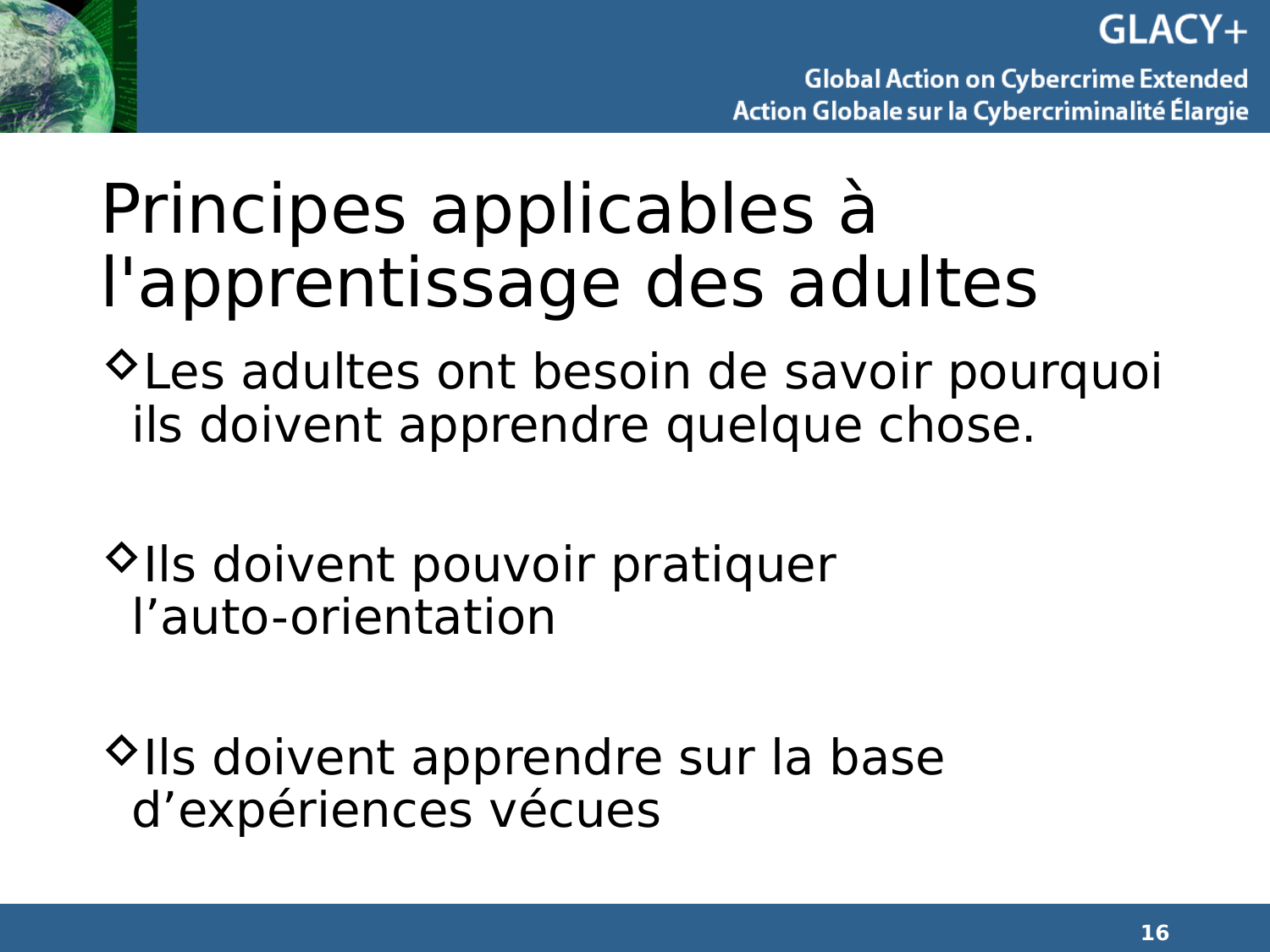

# Principes applicables à l'apprentissage des adultes
Les adultes ont besoin de savoir pourquoi ils doivent apprendre quelque chose.

Ils doivent pouvoir pratiquer
l’auto-orientation

Ils doivent apprendre sur la base d’expériences vécues

16